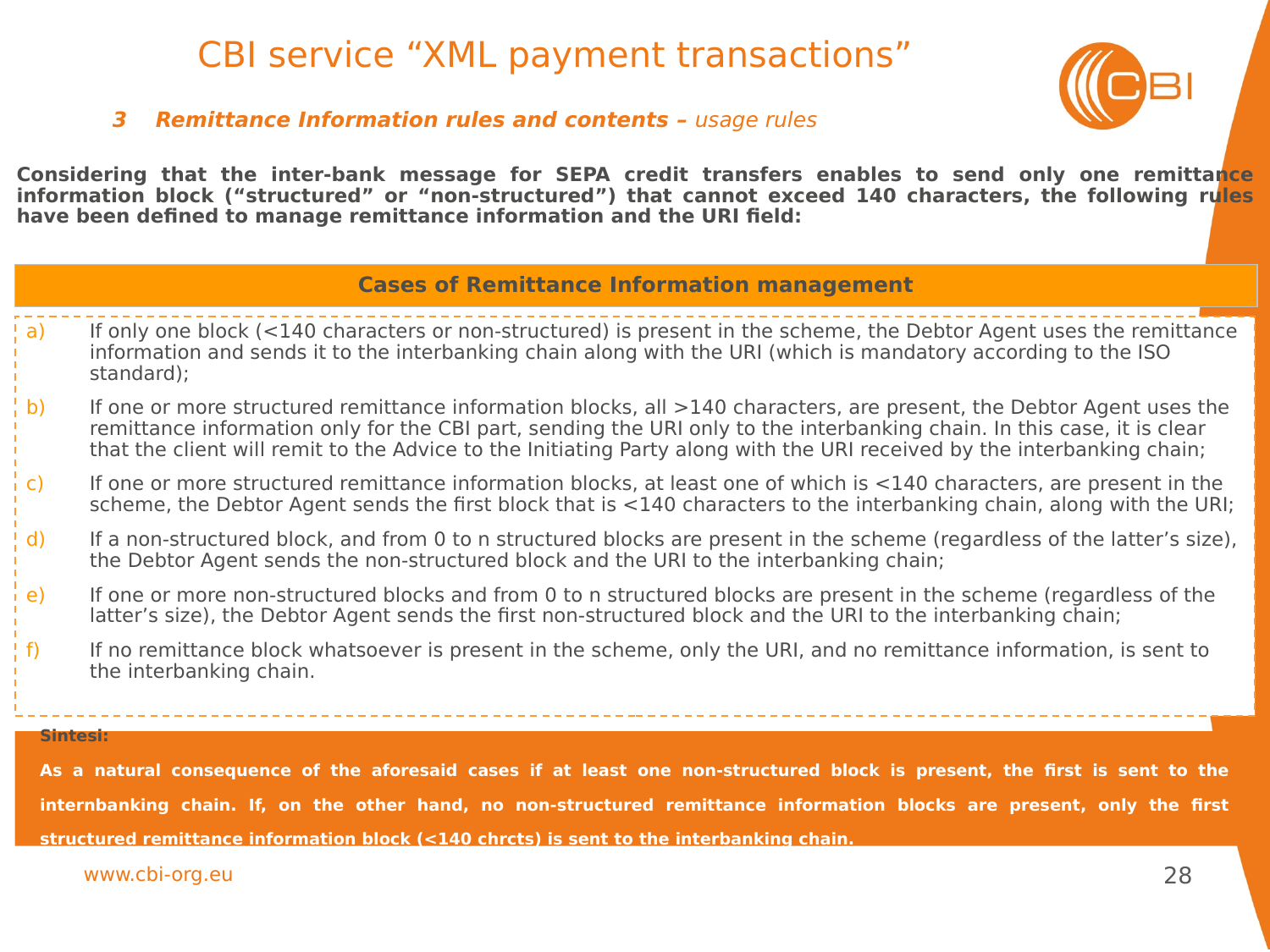

CBI service “XML payment transactions”
3	Remittance Information rules and contents – usage rules
Considering that the inter-bank message for SEPA credit transfers enables to send only one remittance information block (“structured” or “non-structured”) that cannot exceed 140 characters, the following rules have been defined to manage remittance information and the URI field:
Cases of Remittance Information management
If only one block (<140 characters or non-structured) is present in the scheme, the Debtor Agent uses the remittance information and sends it to the interbanking chain along with the URI (which is mandatory according to the ISO standard);
If one or more structured remittance information blocks, all >140 characters, are present, the Debtor Agent uses the remittance information only for the CBI part, sending the URI only to the interbanking chain. In this case, it is clear that the client will remit to the Advice to the Initiating Party along with the URI received by the interbanking chain;
If one or more structured remittance information blocks, at least one of which is <140 characters, are present in the scheme, the Debtor Agent sends the first block that is <140 characters to the interbanking chain, along with the URI;
If a non-structured block, and from 0 to n structured blocks are present in the scheme (regardless of the latter’s size), the Debtor Agent sends the non-structured block and the URI to the interbanking chain;
If one or more non-structured blocks and from 0 to n structured blocks are present in the scheme (regardless of the latter’s size), the Debtor Agent sends the first non-structured block and the URI to the interbanking chain;
If no remittance block whatsoever is present in the scheme, only the URI, and no remittance information, is sent to the interbanking chain.

Sintesi:
As a natural consequence of the aforesaid cases if at least one non-structured block is present, the first is sent to the internbanking chain. If, on the other hand, no non-structured remittance information blocks are present, only the first structured remittance information block (<140 chrcts) is sent to the interbanking chain.